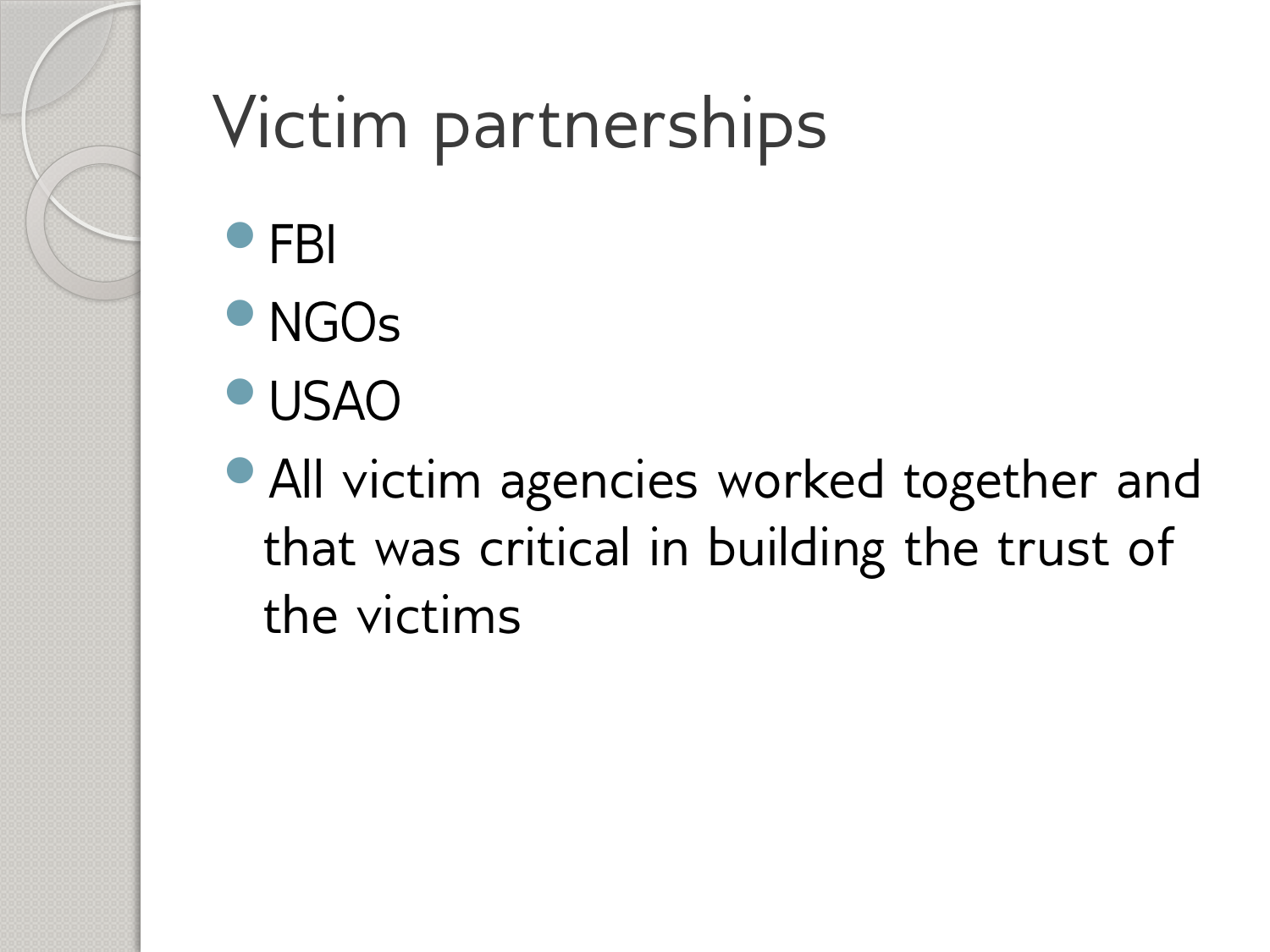

# Victim partnerships
FBI
NGOs
USAO
All victim agencies worked together and that was critical in building the trust of the victims